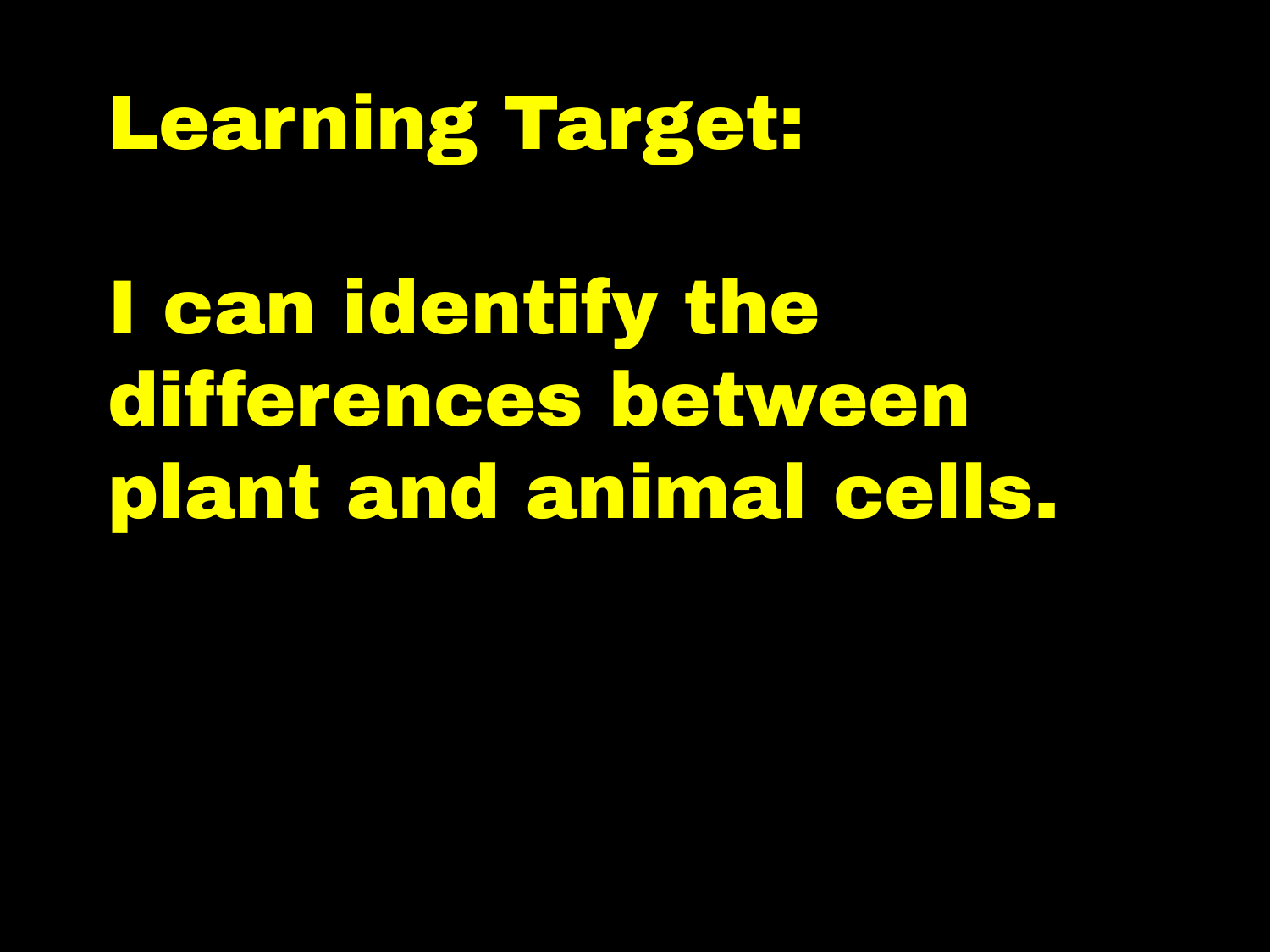

# Learning Target: I can identify the differences between plant and animal cells.